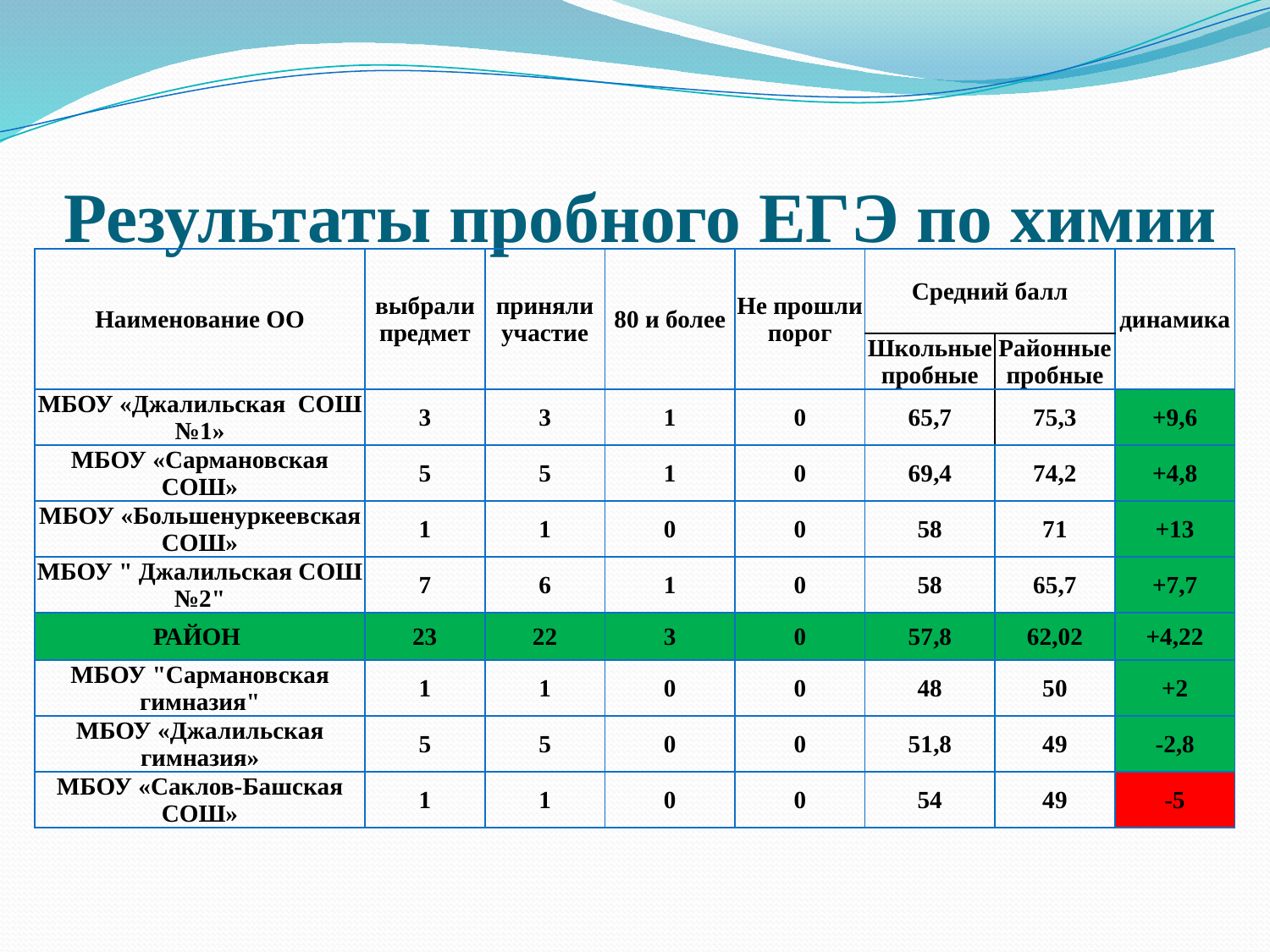

# Результаты пробного ЕГЭ по химии
| Наименование ОО | выбрали предмет | приняли участие | 80 и более | Не прошли порог | Средний балл |  | динамика |
| --- | --- | --- | --- | --- | --- | --- | --- |
|  |  |  |  |  | Школьные пробные | Районные пробные |  |
| МБОУ «Джалильская СОШ №1» | 3 | 3 | 1 | 0 | 65,7 | 75,3 | +9,6 |
| МБОУ «Сармановская СОШ» | 5 | 5 | 1 | 0 | 69,4 | 74,2 | +4,8 |
| МБОУ «Большенуркеевская СОШ» | 1 | 1 | 0 | 0 | 58 | 71 | +13 |
| МБОУ " Джалильская СОШ №2" | 7 | 6 | 1 | 0 | 58 | 65,7 | +7,7 |
| РАЙОН | 23 | 22 | 3 | 0 | 57,8 | 62,02 | +4,22 |
| МБОУ "Сармановская гимназия" | 1 | 1 | 0 | 0 | 48 | 50 | +2 |
| МБОУ «Джалильская гимназия» | 5 | 5 | 0 | 0 | 51,8 | 49 | -2,8 |
| МБОУ «Саклов-Башская СОШ» | 1 | 1 | 0 | 0 | 54 | 49 | -5 |